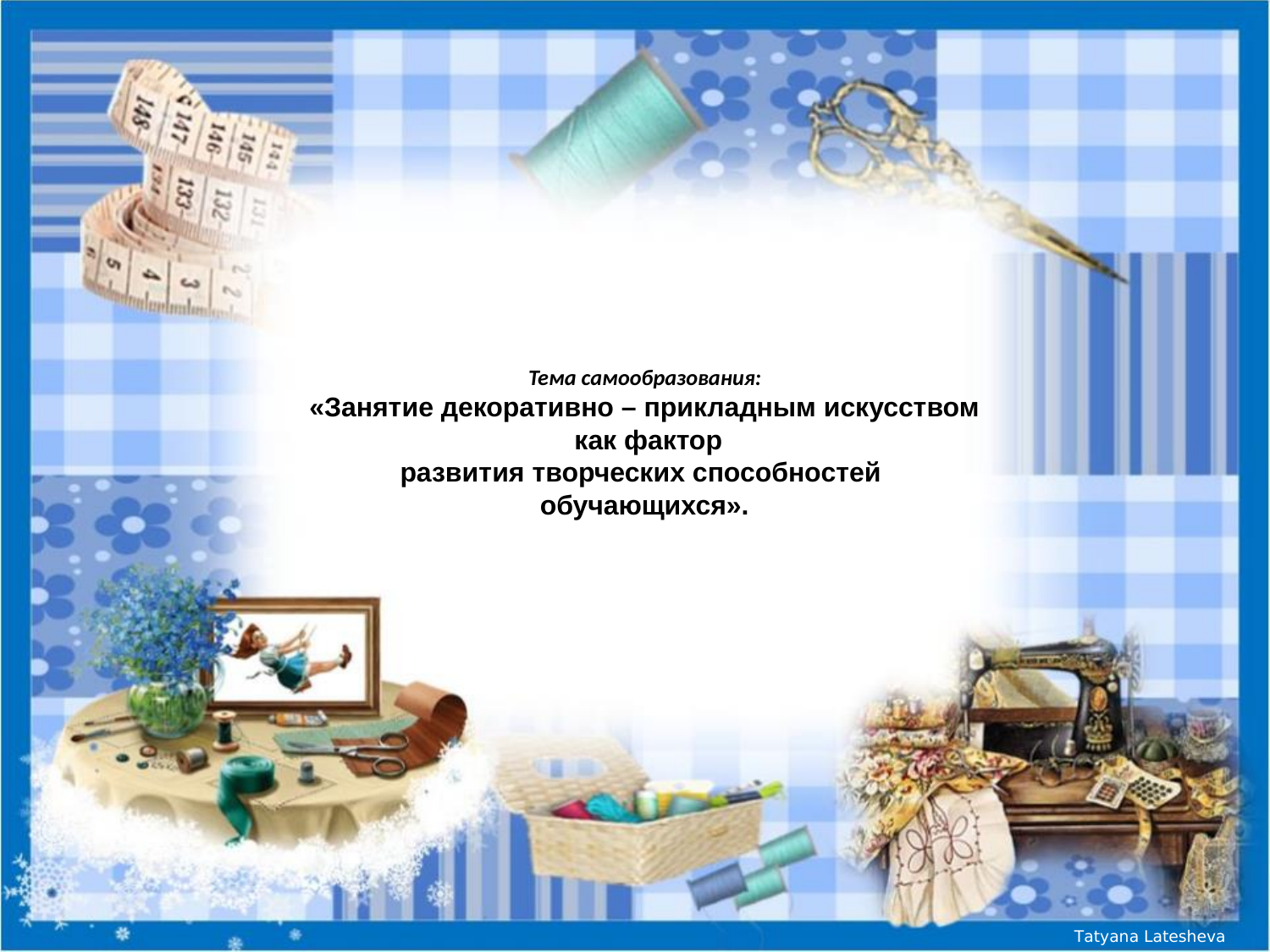

# Тема самообразования: «Занятие декоративно – прикладным искусством как фактор развития творческих способностей обучающихся».